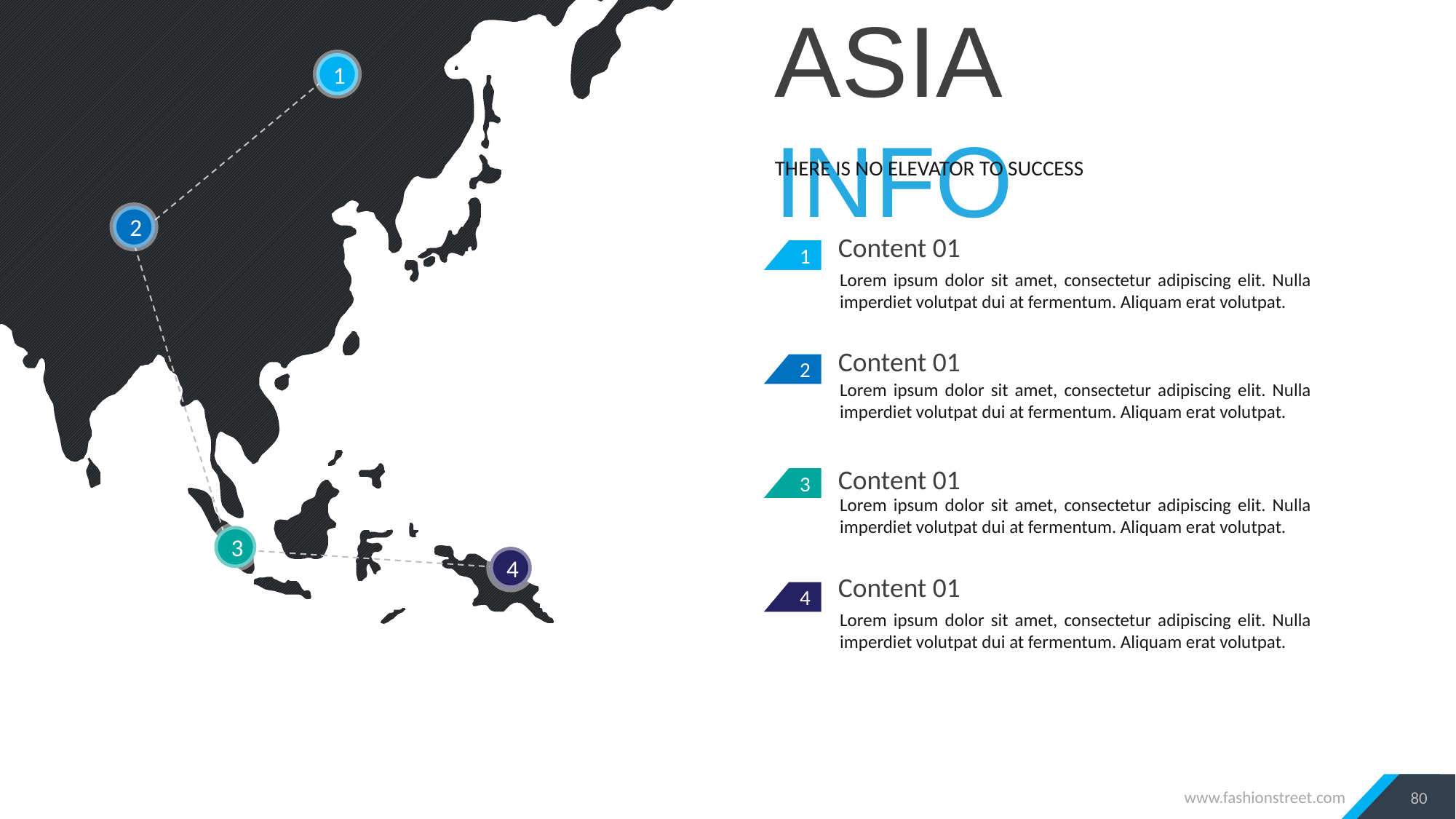

1
ASIA INFO

THERE IS NO ELEVATOR TO SUCCESS
2
Content 01
1
Lorem ipsum dolor sit amet, consectetur adipiscing elit. Nulla imperdiet volutpat dui at fermentum. Aliquam erat volutpat.
Content 01
2
Lorem ipsum dolor sit amet, consectetur adipiscing elit. Nulla imperdiet volutpat dui at fermentum. Aliquam erat volutpat.
Content 01
3
Lorem ipsum dolor sit amet, consectetur adipiscing elit. Nulla imperdiet volutpat dui at fermentum. Aliquam erat volutpat.
3
4
Content 01
4
Lorem ipsum dolor sit amet, consectetur adipiscing elit. Nulla imperdiet volutpat dui at fermentum. Aliquam erat volutpat.
80